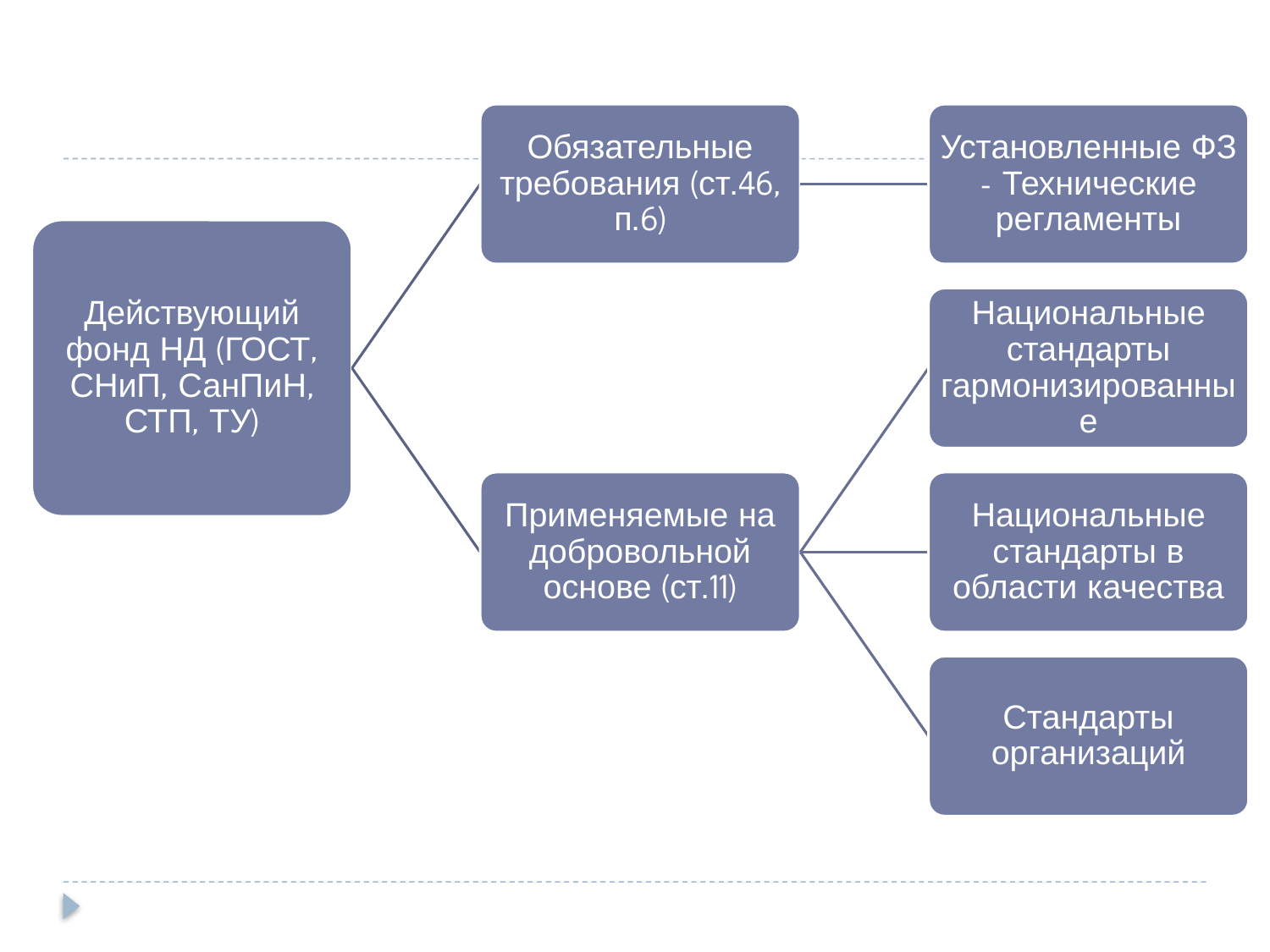

Действующий фонд НД (ГОСТ, СНиП, СанПиН, СТП, ТУ)

Обязательные требования (ст.46, п.6)

Установленные ФЗ - Технические регламенты

Применяемые на добровольной основе (ст.11)

Национальные стандарты гармонизированные

Национальные стандарты в области качества

Стандарты организаций